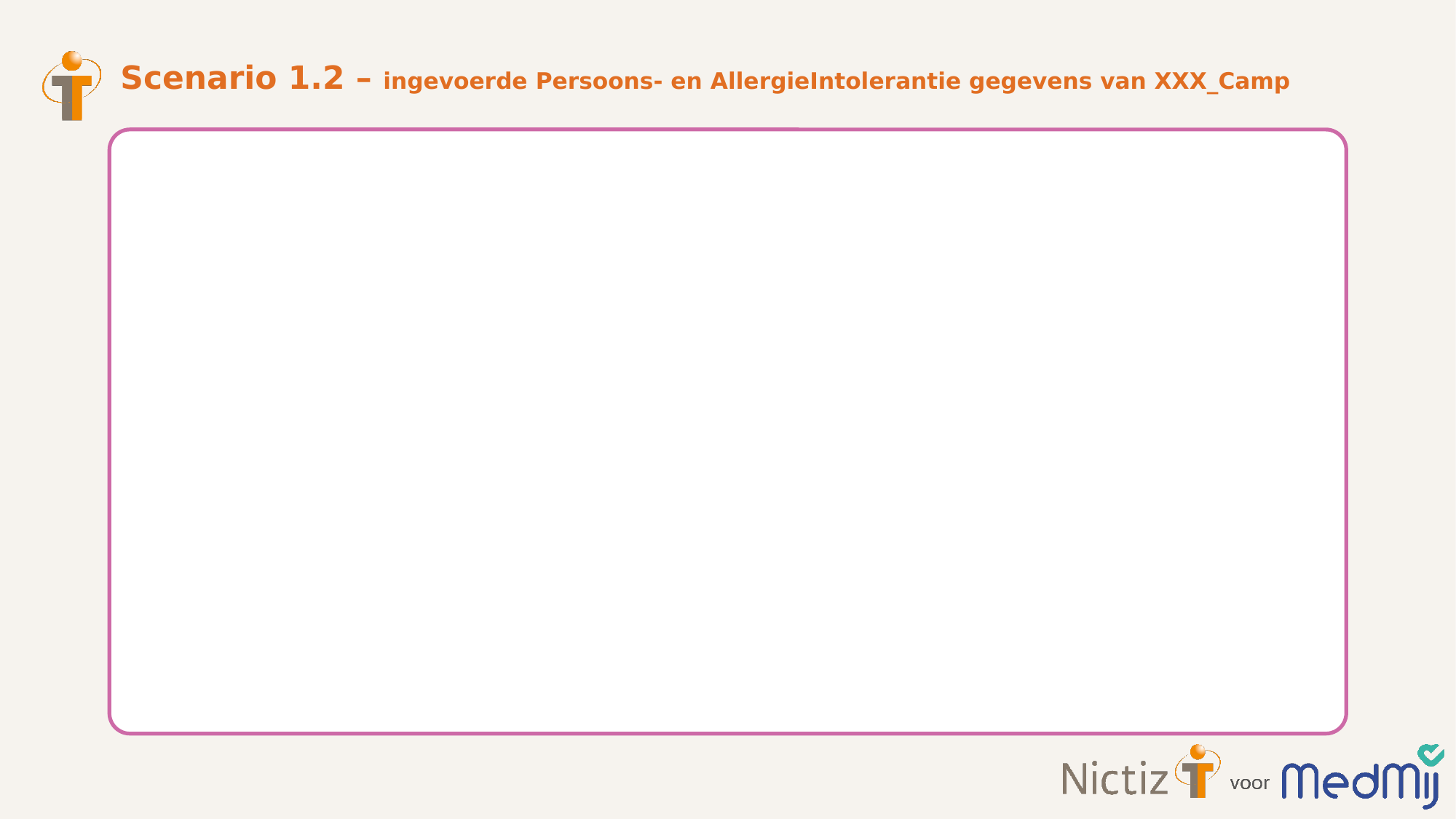

# Scenario 1.2 – ingevoerde Persoons- en AllergieIntolerantie gegevens van XXX_Camp